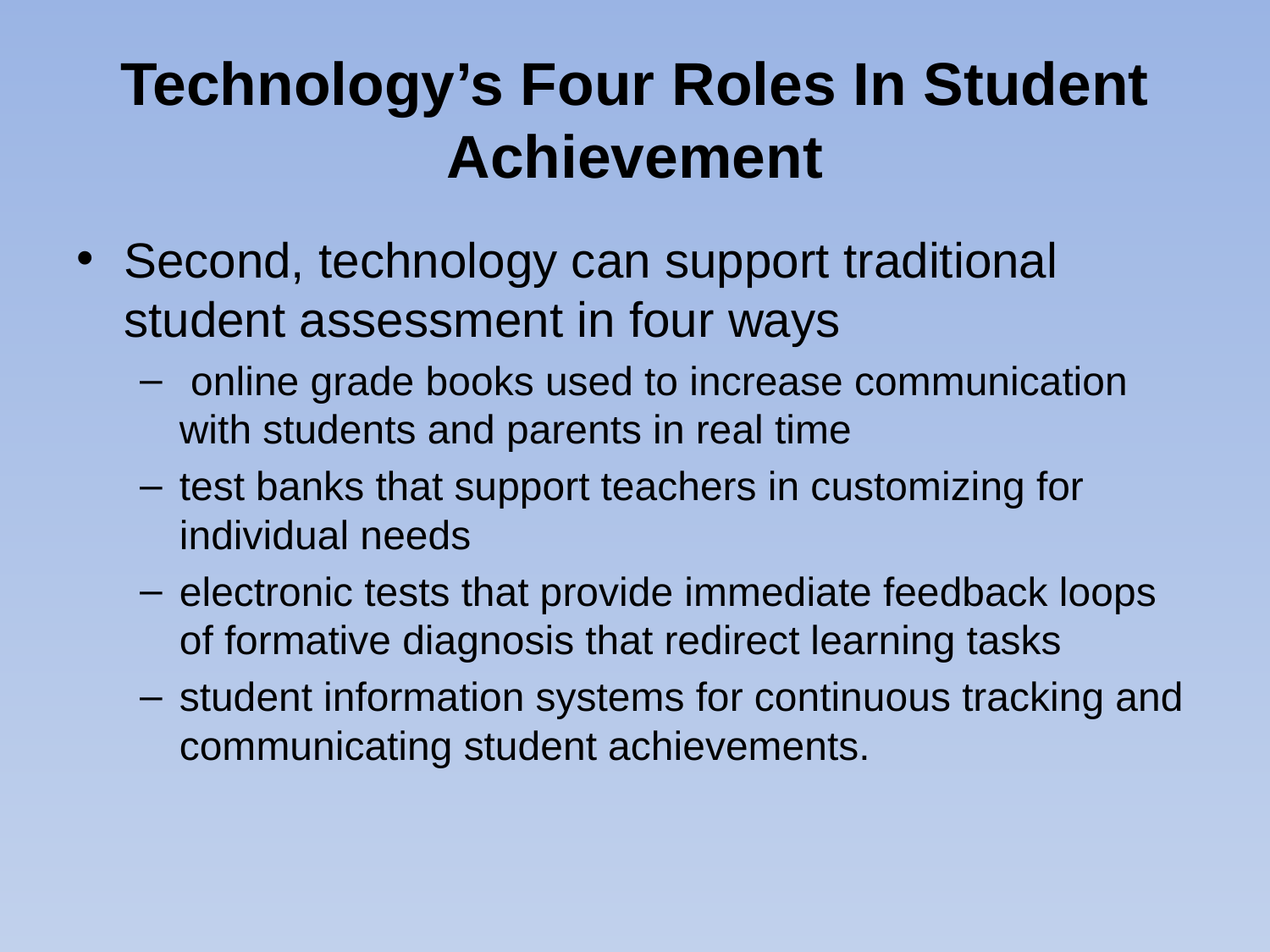

# Technology’s Four Roles In Student Achievement
Second, technology can support traditional student assessment in four ways
 online grade books used to increase communication with students and parents in real time
test banks that support teachers in customizing for individual needs
electronic tests that provide immediate feedback loops of formative diagnosis that redirect learning tasks
student information systems for continuous tracking and communicating student achievements.